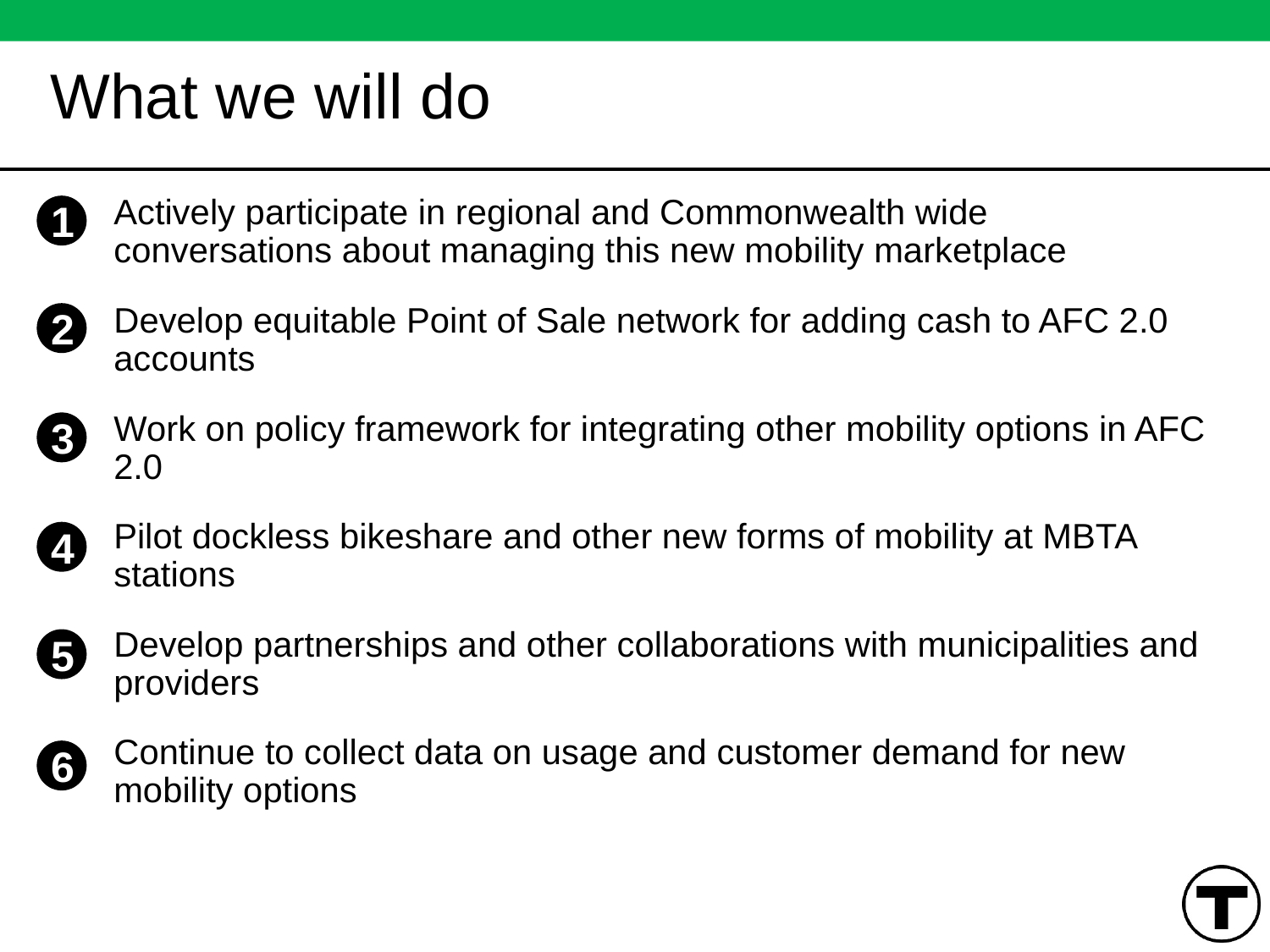

# What we will do
Actively participate in regional and Commonwealth wide conversations about managing this new mobility marketplace
Develop equitable Point of Sale network for adding cash to AFC 2.0 accounts
Work on policy framework for integrating other mobility options in AFC 2.0
Pilot dockless bikeshare and other new forms of mobility at MBTA stations
Develop partnerships and other collaborations with municipalities and providers
Continue to collect data on usage and customer demand for new mobility options
1
2
3
4
5
6